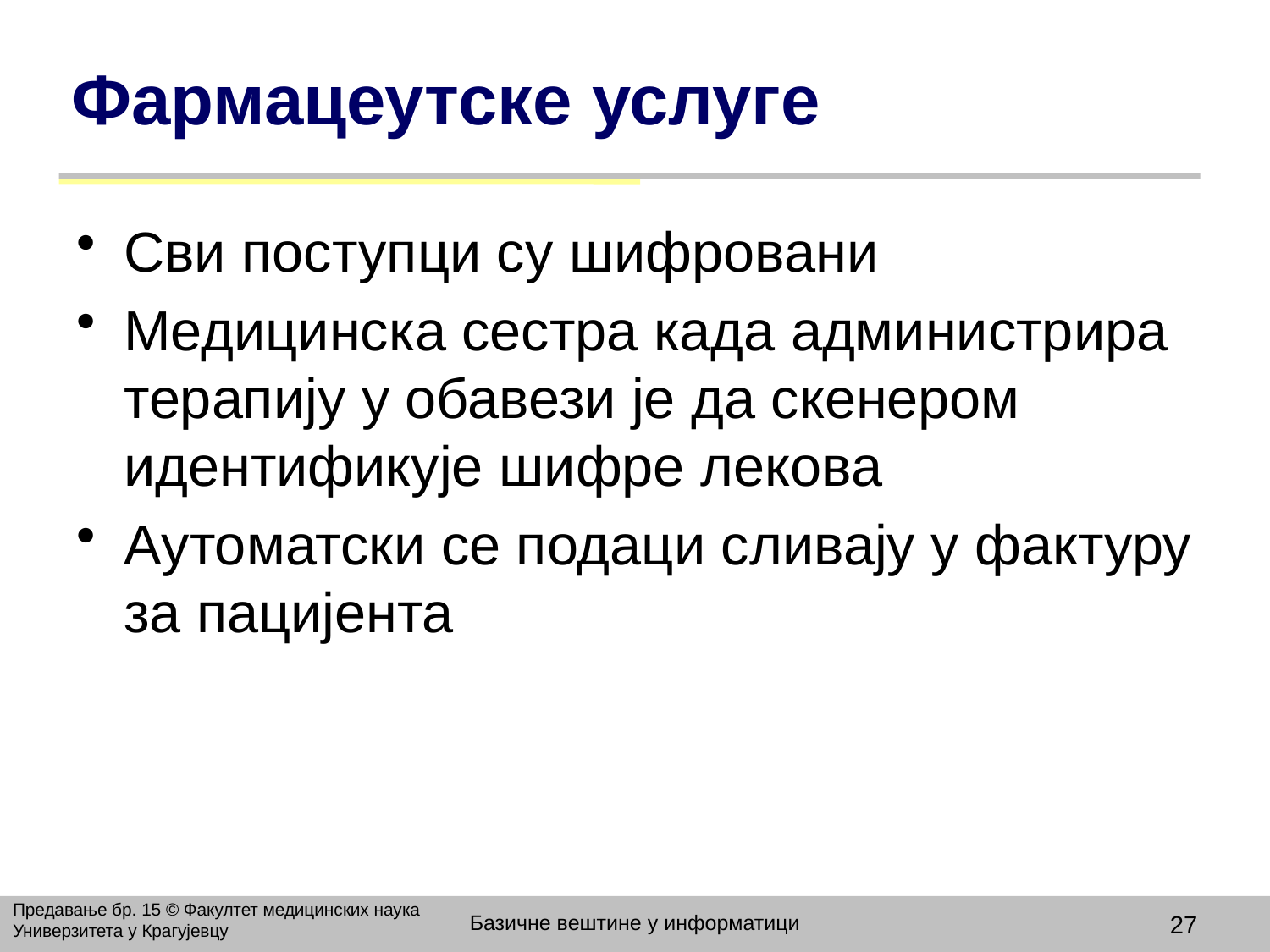

# Фармацеутске услуге
Сви поступци су шифровани
Медицинска сестра када администрира терапију у обавези је да скенером идентификује шифре лекова
Аутоматски се подаци сливају у фактуру за пацијента

Предавање бр. 15 © Факултет медицинских наука Универзитета у Крагујевцу
Базичне вештине у информатици
27